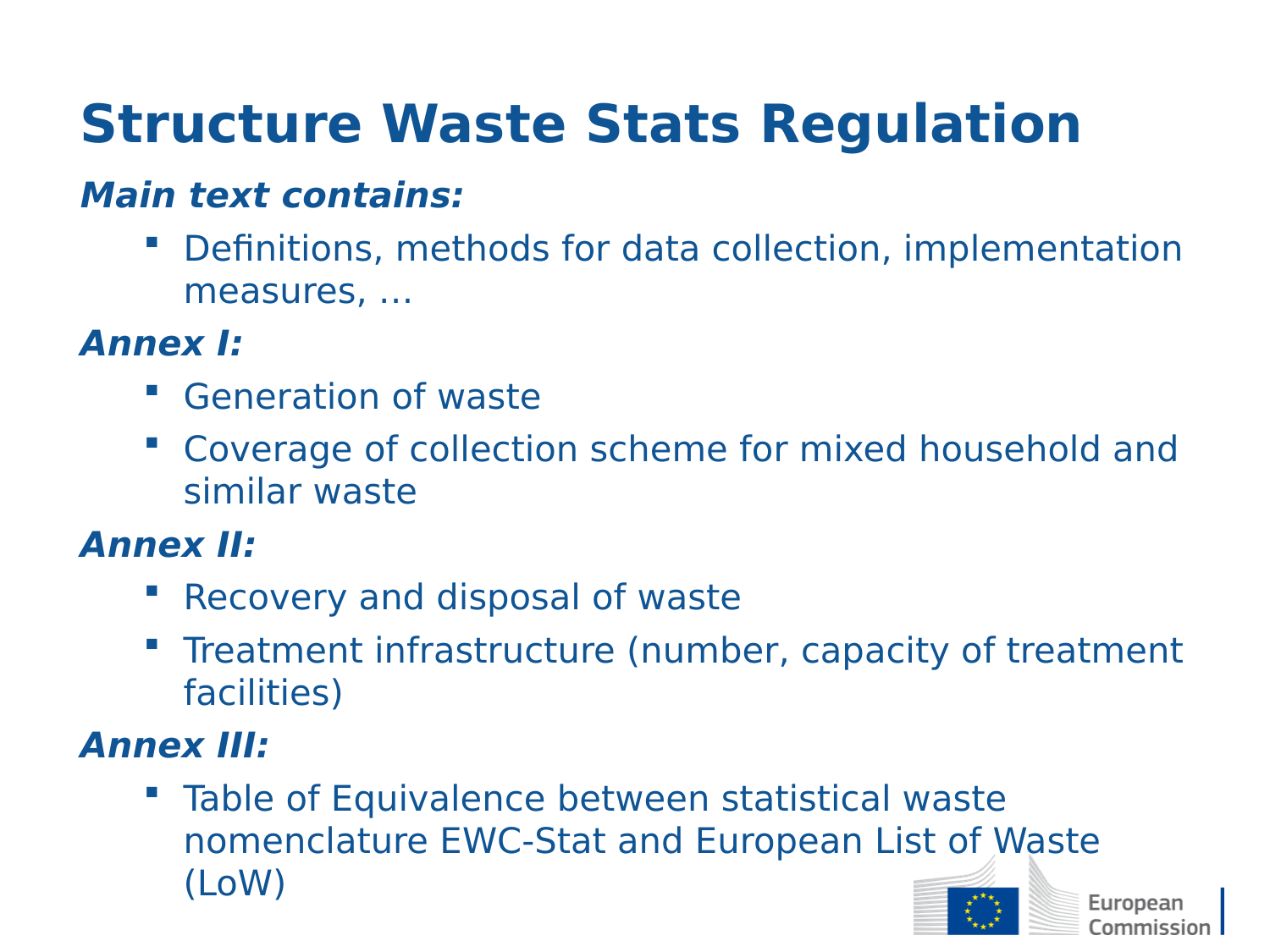

# Structure Waste Stats Regulation
Main text contains:
Definitions, methods for data collection, implementation measures, …
Annex I:
Generation of waste
Coverage of collection scheme for mixed household and similar waste
Annex II:
Recovery and disposal of waste
Treatment infrastructure (number, capacity of treatment facilities)
Annex III:
Table of Equivalence between statistical waste nomenclature EWC-Stat and European List of Waste (LoW)